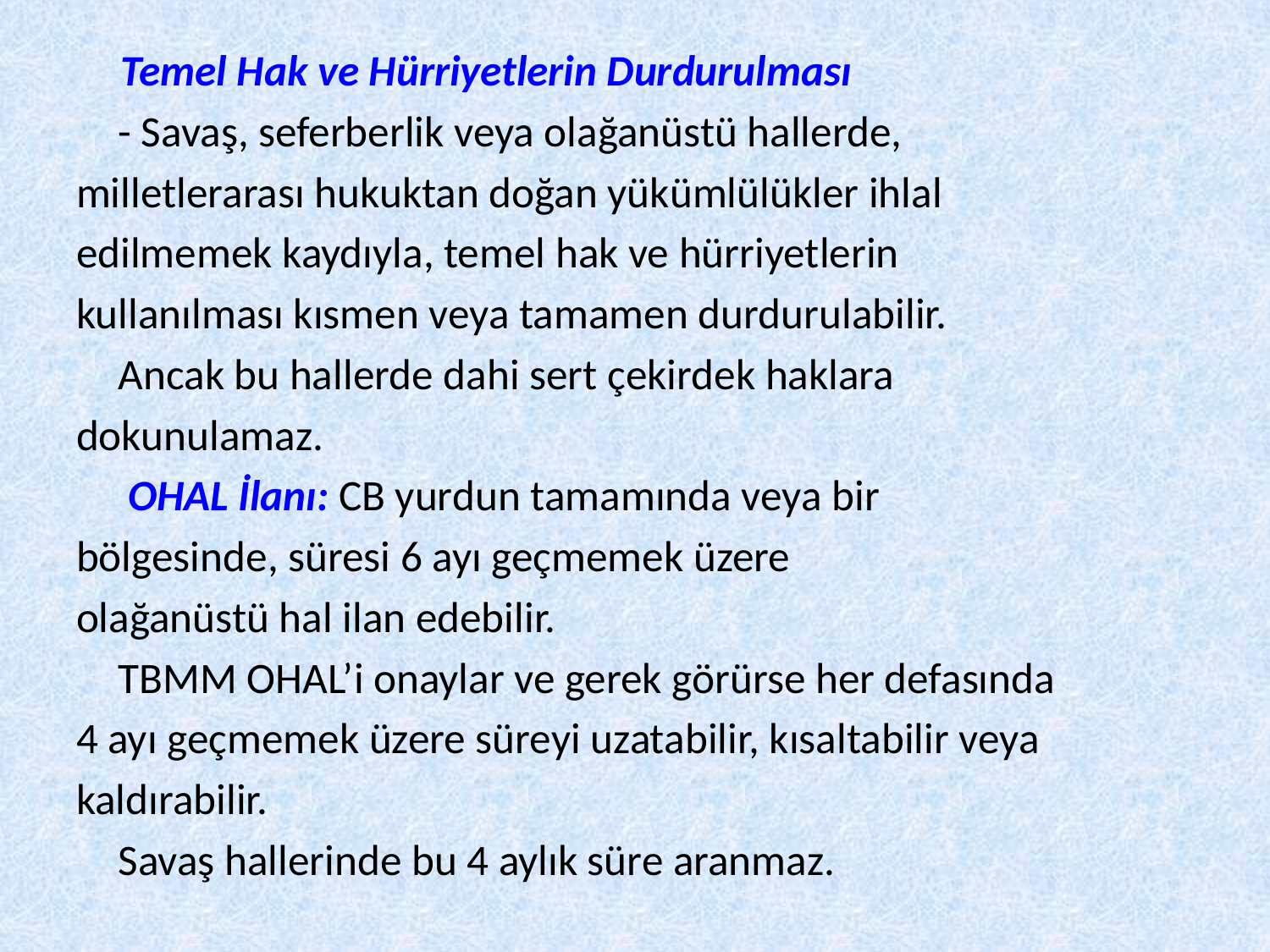

Temel Hak ve Hürriyetlerin Durdurulması
	- Savaş, seferberlik veya olağanüstü hallerde,
milletlerarası hukuktan doğan yükümlülükler ihlal
edilmemek kaydıyla, temel hak ve hürriyetlerin
kullanılması kısmen veya tamamen durdurulabilir.
	Ancak bu hallerde dahi sert çekirdek haklara
dokunulamaz.
	 OHAL İlanı: CB yurdun tamamında veya bir
bölgesinde, süresi 6 ayı geçmemek üzere
olağanüstü hal ilan edebilir.
	TBMM OHAL’i onaylar ve gerek görürse her defasında
4 ayı geçmemek üzere süreyi uzatabilir, kısaltabilir veya
kaldırabilir.
	Savaş hallerinde bu 4 aylık süre aranmaz.